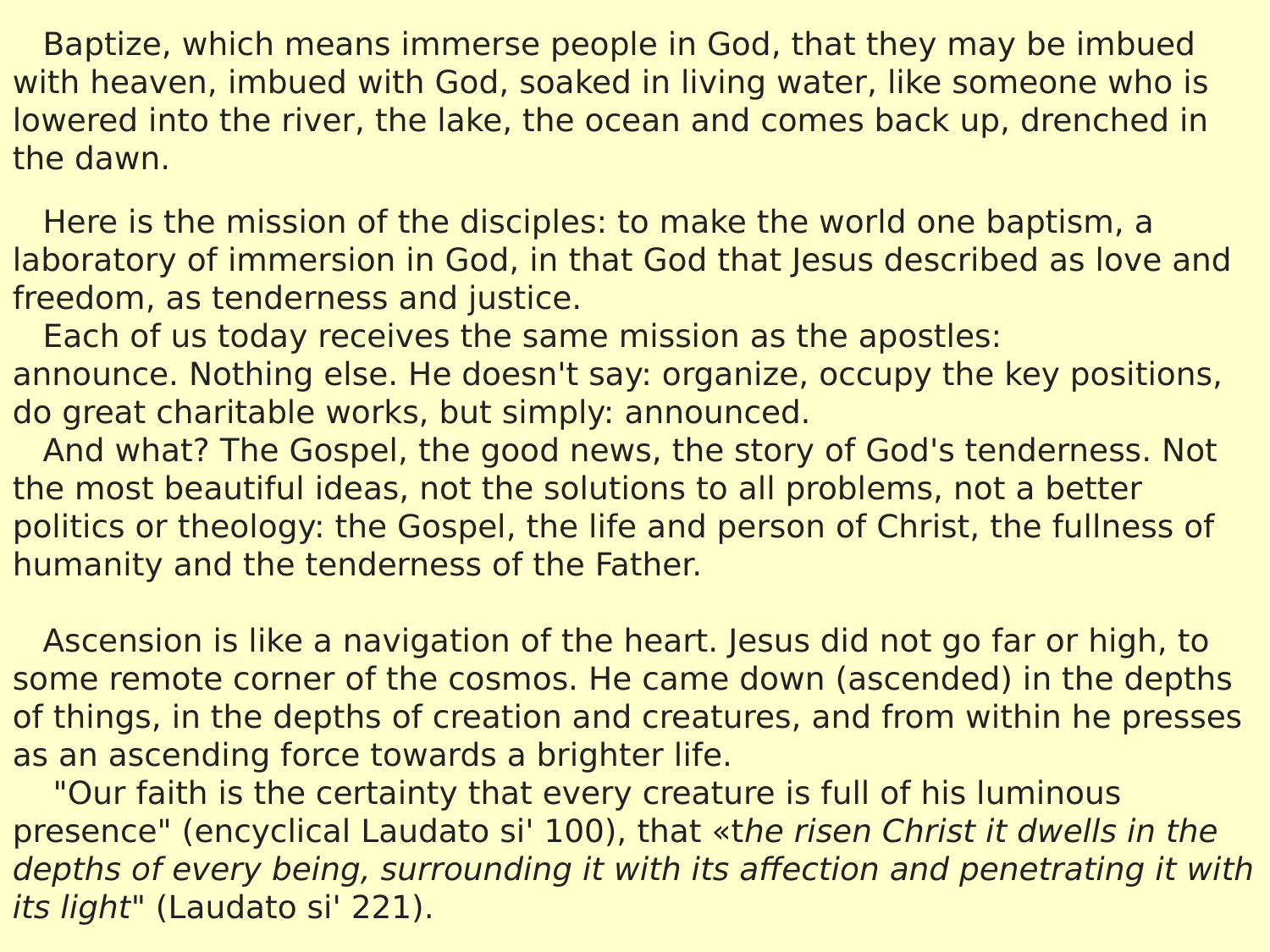

Baptize, which means immerse people in God, that they may be imbued with heaven, imbued with God, soaked in living water, like someone who is lowered into the river, the lake, the ocean and comes back up, drenched in the dawn.

   Here is the mission of the disciples: to make the world one baptism, a laboratory of immersion in God, in that God that Jesus described as love and freedom, as tenderness and justice.
   Each of us today receives the same mission as the apostles: announce. Nothing else. He doesn't say: organize, occupy the key positions, do great charitable works, but simply: announced.
   And what? The Gospel, the good news, the story of God's tenderness. Not the most beautiful ideas, not the solutions to all problems, not a better politics or theology: the Gospel, the life and person of Christ, the fullness of humanity and the tenderness of the Father.

   Ascension is like a navigation of the heart. Jesus did not go far or high, to some remote corner of the cosmos. He came down (ascended) in the depths of things, in the depths of creation and creatures, and from within he presses as an ascending force towards a brighter life.
    "Our faith is the certainty that every creature is full of his luminous presence" (encyclical Laudato si' 100), that «the risen Christ it dwells in the depths of every being, surrounding it with its affection and penetrating it with its light" (Laudato si' 221).